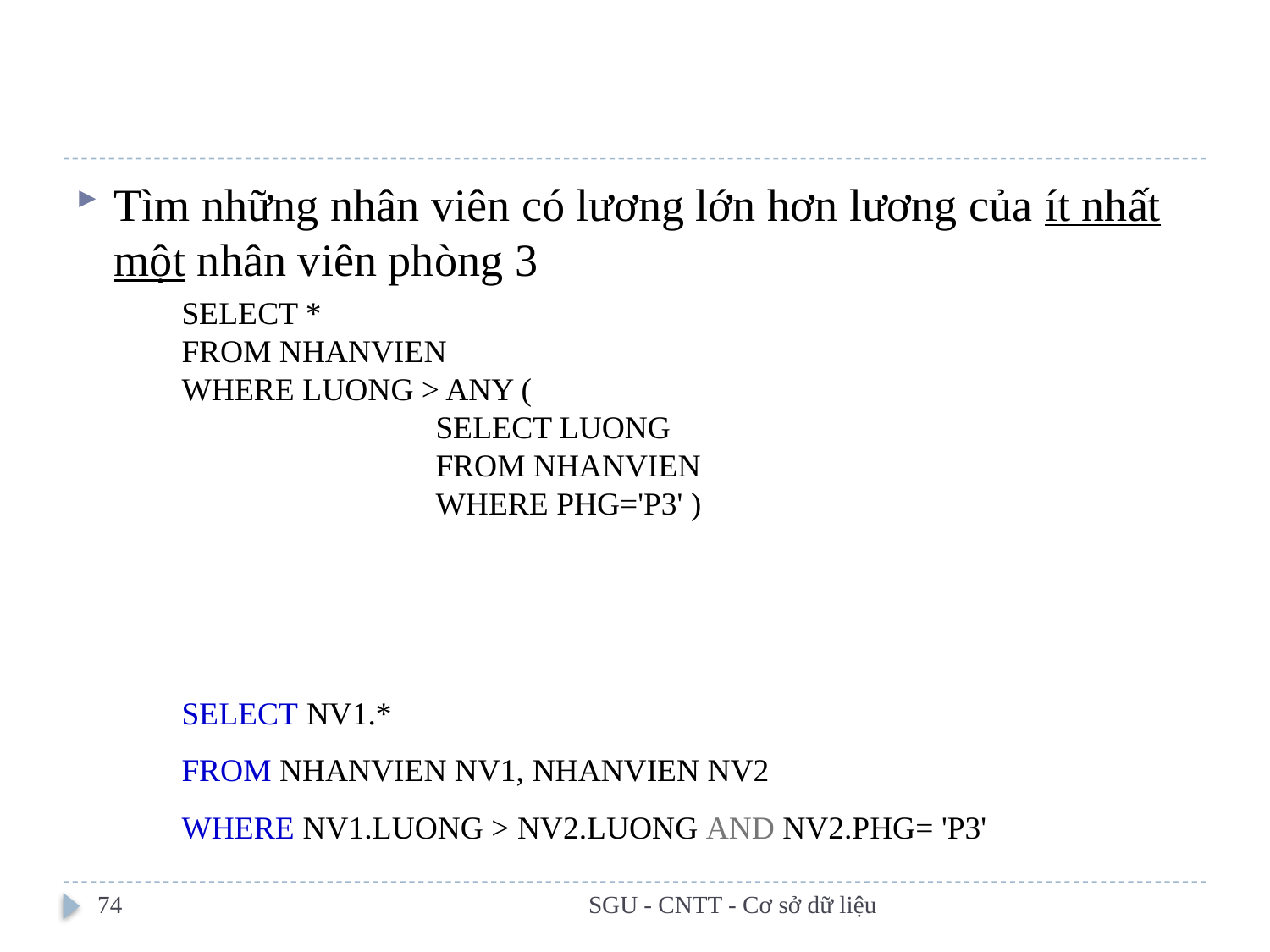

#
Tìm những nhân viên có lương lớn hơn lương của ít nhất một nhân viên phòng 3

SELECT *
FROM NHANVIEN
WHERE LUONG > ANY (
		SELECT LUONG
		FROM NHANVIEN
		WHERE PHG='P3' )
SELECT NV1.*
FROM NHANVIEN NV1, NHANVIEN NV2
WHERE NV1.LUONG > NV2.LUONG AND NV2.PHG= 'P3'
74
SGU - CNTT - Cơ sở dữ liệu